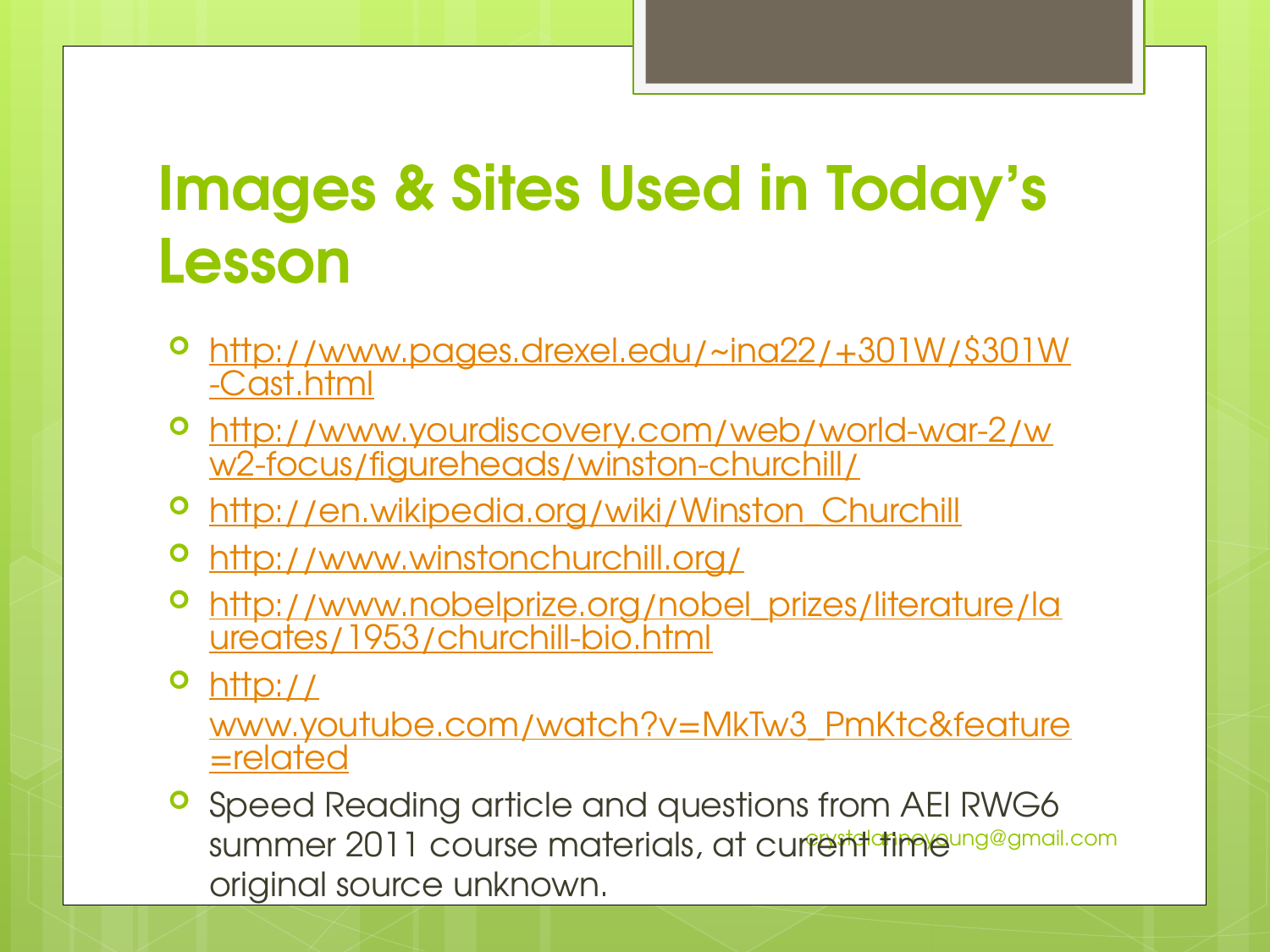

# Images & Sites Used in Today’s Lesson
http://www.pages.drexel.edu/~ina22/+301W/$301W-Cast.html
http://www.yourdiscovery.com/web/world-war-2/ww2-focus/figureheads/winston-churchill/
http://en.wikipedia.org/wiki/Winston_Churchill
http://www.winstonchurchill.org/
http://www.nobelprize.org/nobel_prizes/literature/laureates/1953/churchill-bio.html
http://www.youtube.com/watch?v=MkTw3_PmKtc&feature=related
Speed Reading article and questions from AEI RWG6 summer 2011 course materials, at current time original source unknown.

crystalanneyoung@gmail.com